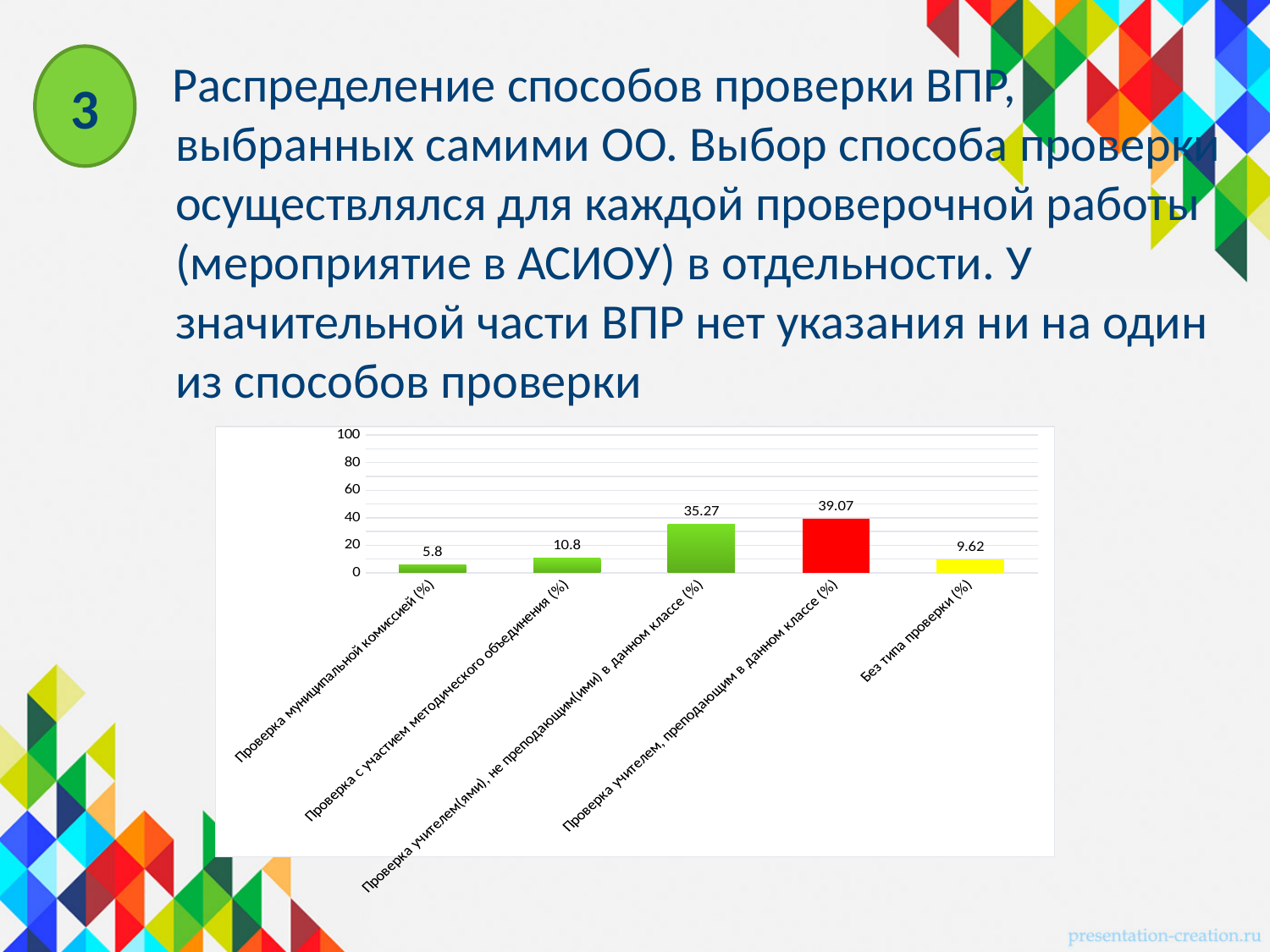

3
    Распределение способов проверки ВПР, выбранных самими ОО. Выбор способа проверки осуществлялся для каждой проверочной работы (мероприятие в АСИОУ) в отдельности. У значительной части ВПР нет указания ни на один из способов проверки

### Chart

| Category |  |
|---|---|
| Проверка муниципальной комиссией (%) | 5.8 |
| Проверка с участием методического объединения (%) | 10.8 |
| Проверка учителем(ями), не преподающим(ими) в данном классе (%) | 35.27 |
| Проверка учителем, преподающим в данном классе (%) | 39.07 |
| Без типа проверки (%) | 9.620000000000001 |